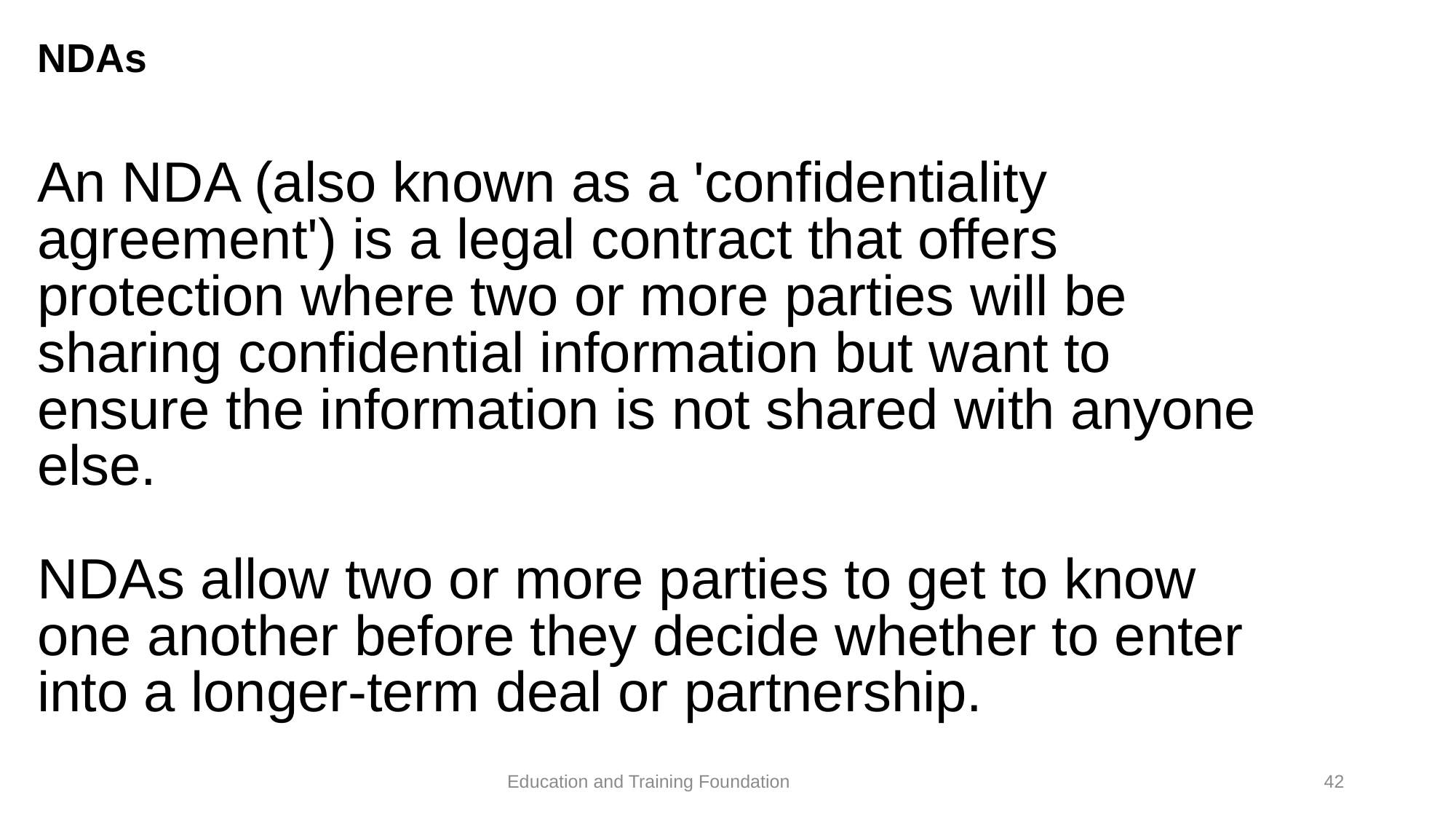

# NDAs
An NDA (also known as a 'confidentiality agreement') is a legal contract that offers protection where two or more parties will be sharing confidential information but want to ensure the information is not shared with anyone else.

NDAs allow two or more parties to get to know one another before they decide whether to enter into a longer-term deal or partnership.

42
Education and Training Foundation